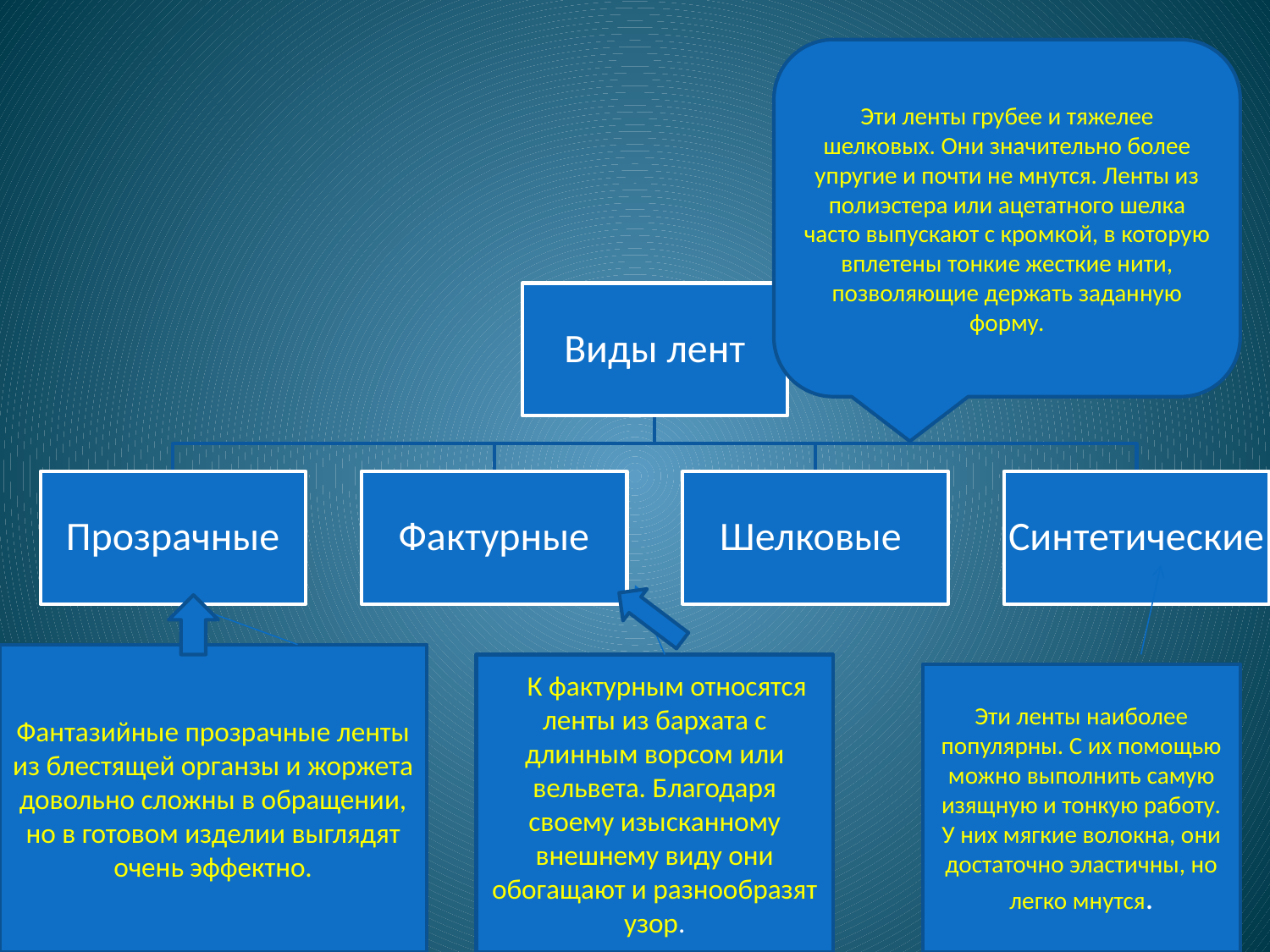

Эти ленты грубее и тяжелее шелковых. Они значительно более упругие и почти не мнутся. Ленты из полиэстера или ацетатного шелка часто выпускают с кромкой, в которую вплетены тонкие жесткие нити, позволяющие держать заданную форму.
Виды лент
Прозрачные
Фактурные
Шелковые
Синтетические

Фантазийные прозрачные ленты из блестящей органзы и жоржета довольно сложны в обращении, но в готовом изделии выглядят очень эффектно.
К фактурным относятся ленты из бархата с длинным ворсом или вельвета. Благодаря своему изысканному внешнему виду они обогащают и разнообразят узор.
Эти ленты наиболее популярны. С их помощью можно выполнить самую изящную и тонкую работу. У них мягкие волокна, они достаточно эластичны, но легко мнутся.